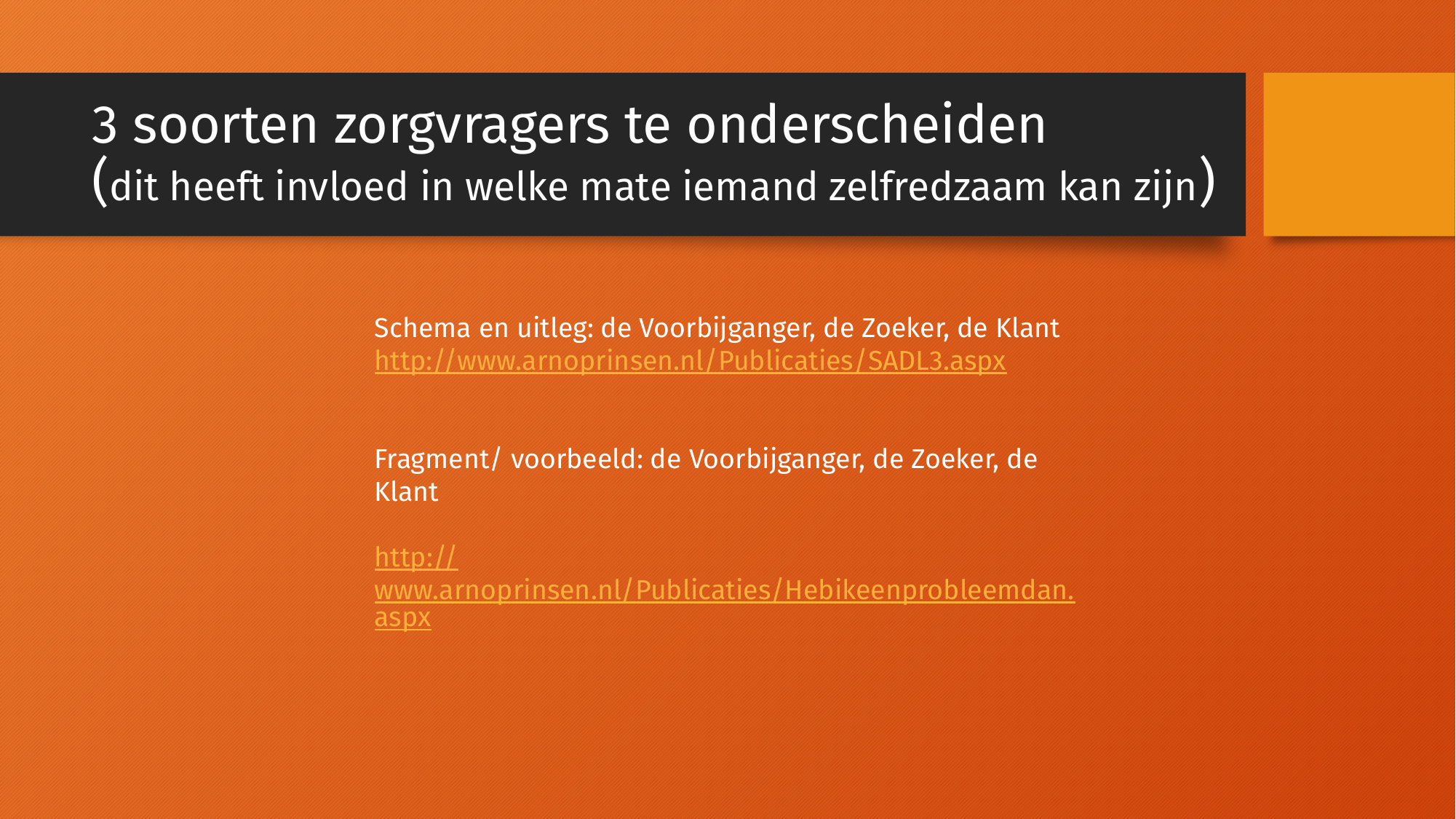

# 3 soorten zorgvragers te onderscheiden (dit heeft invloed in welke mate iemand zelfredzaam kan zijn)
Schema en uitleg: de Voorbijganger, de Zoeker, de Klant http://www.arnoprinsen.nl/Publicaties/SADL3.aspx

Fragment/ voorbeeld: de Voorbijganger, de Zoeker, de Klant

http://www.arnoprinsen.nl/Publicaties/Hebikeenprobleemdan.aspx